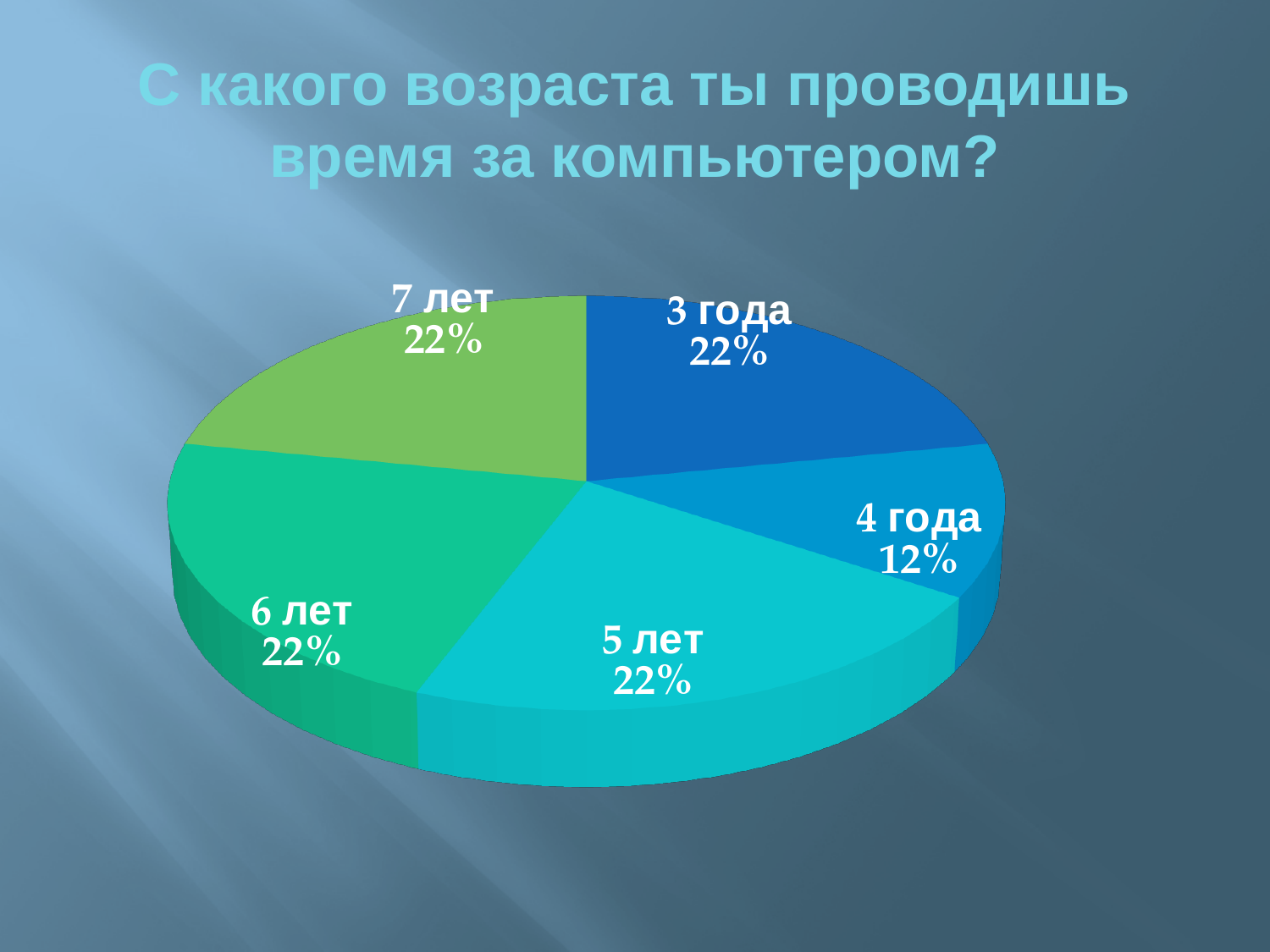

# С какого возраста ты проводишь время за компьютером?

[unsupported chart]